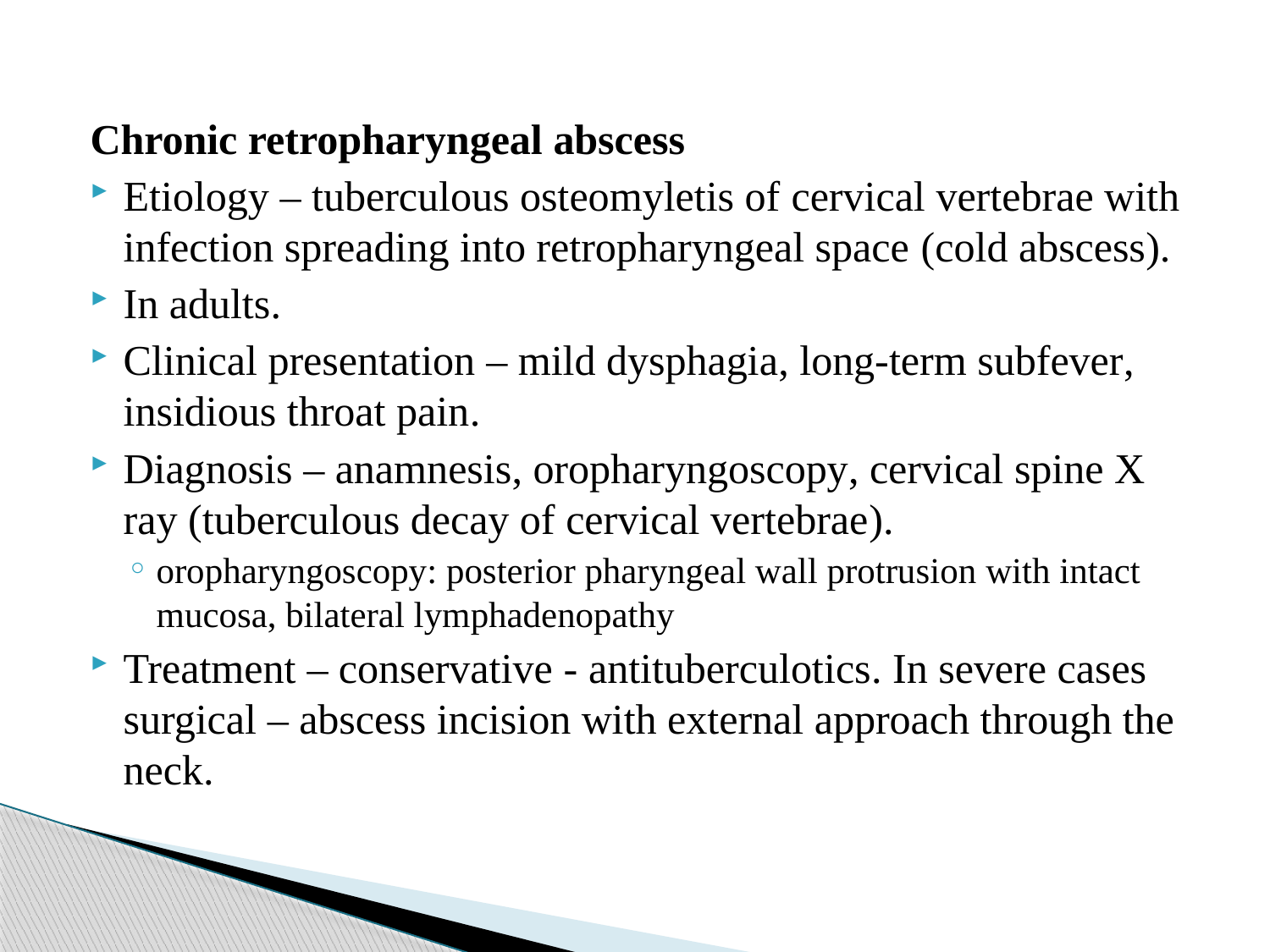

Chronic retropharyngeal abscess
Etiology – tuberculous osteomyletis of cervical vertebrae with infection spreading into retropharyngeal space (cold abscess).
In adults.
Clinical presentation – mild dysphagia, long-term subfever, insidious throat pain.
Diagnosis – anamnesis, oropharyngoscopy, cervical spine X ray (tuberculous decay of cervical vertebrae).
oropharyngoscopy: posterior pharyngeal wall protrusion with intact mucosa, bilateral lymphadenopathy
Treatment – conservative - antituberculotics. In severe cases surgical – abscess incision with external approach through the neck.